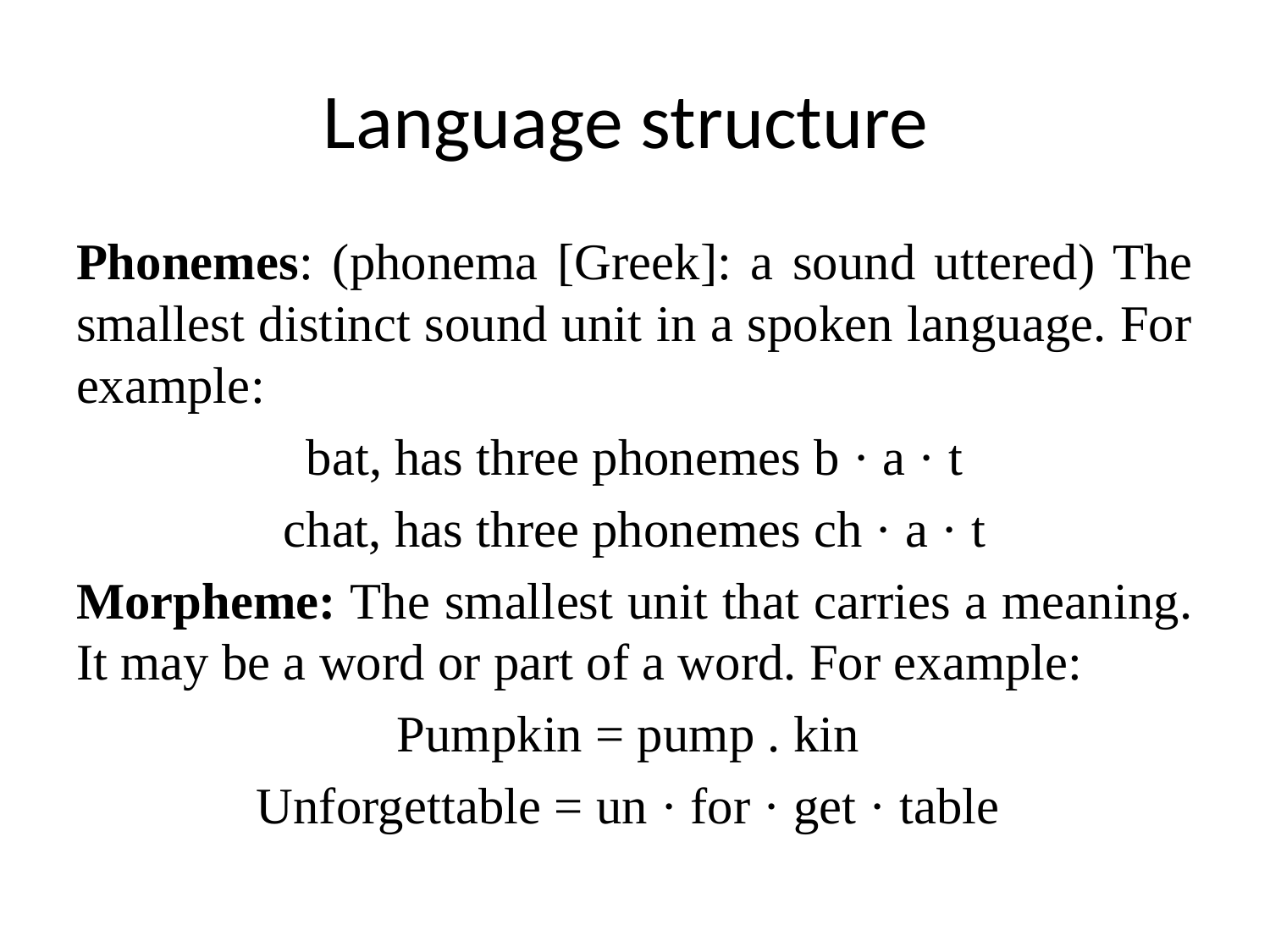

# Language structure
Phonemes: (phonema [Greek]: a sound uttered) The smallest distinct sound unit in a spoken language. For example:
 bat, has three phonemes b · a · t
chat, has three phonemes ch · a · t
Morpheme: The smallest unit that carries a meaning. It may be a word or part of a word. For example:
Pumpkin = pump . kin
Unforgettable = un · for · get · table